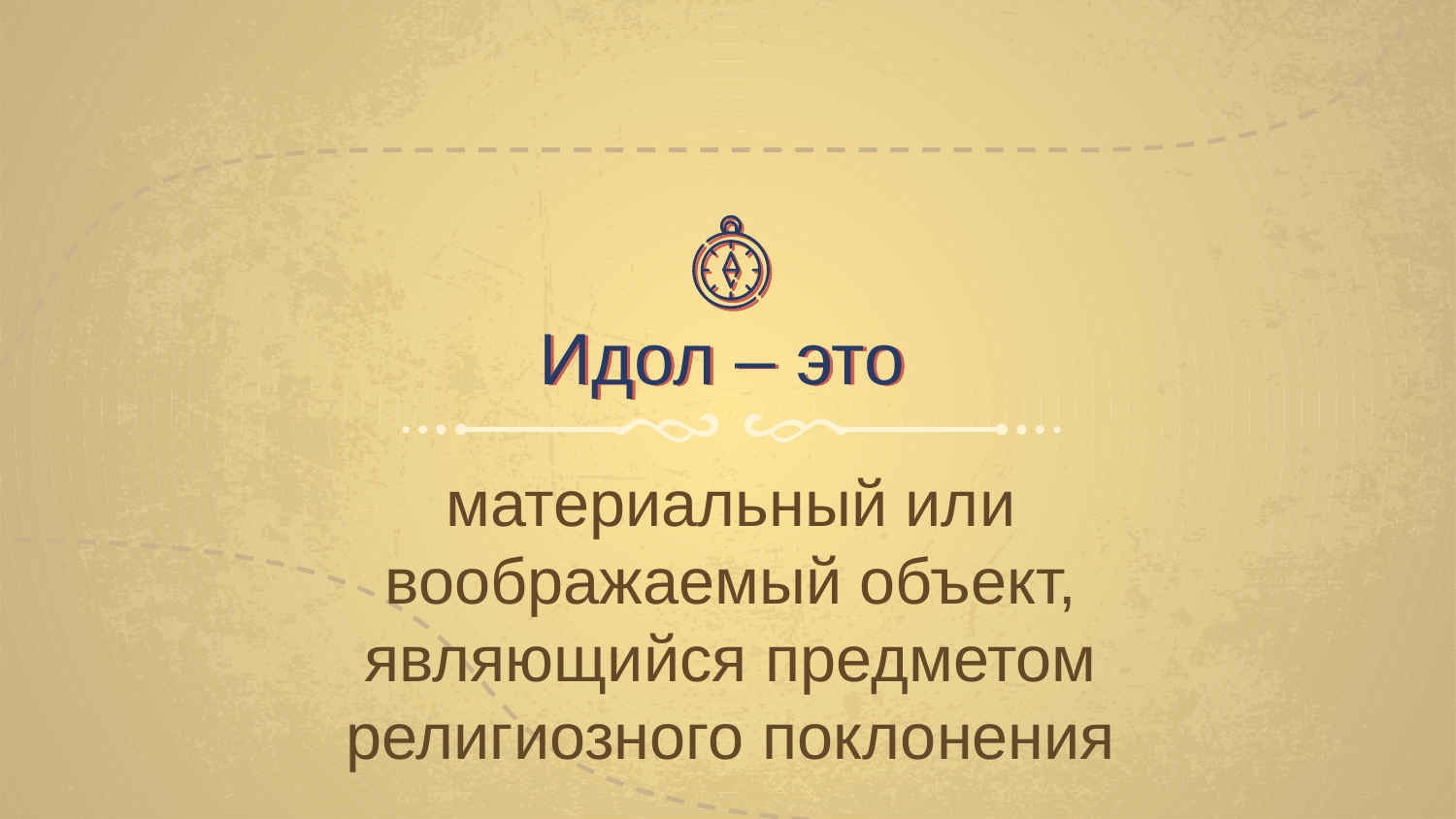

# Идол – это

материальный или воображаемый объект, являющийся предметом религиозного поклонения